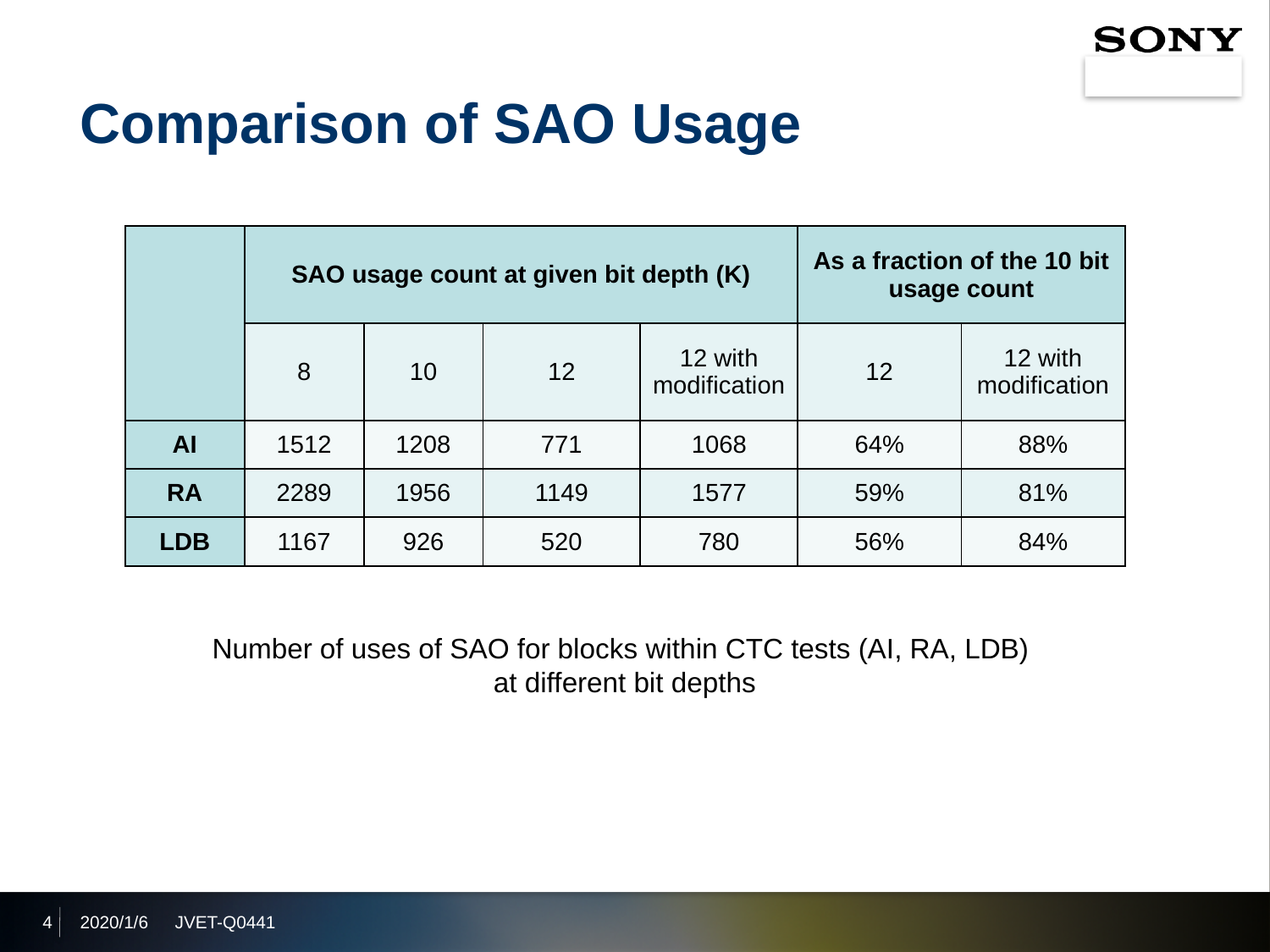

# Comparison of SAO Usage
|  | SAO usage count at given bit depth (K) |  |  |  | As a fraction of the 10 bit usage count |  |
| --- | --- | --- | --- | --- | --- | --- |
|  | 8 | 10 | 12 | 12 with modification | 12 | 12 with modification |
| AI | 1512 | 1208 | 771 | 1068 | 64% | 88% |
| RA | 2289 | 1956 | 1149 | 1577 | 59% | 81% |
| LDB | 1167 | 926 | 520 | 780 | 56% | 84% |
Number of uses of SAO for blocks within CTC tests (AI, RA, LDB)
at different bit depths
4
2020/1/6
JVET-Q0441